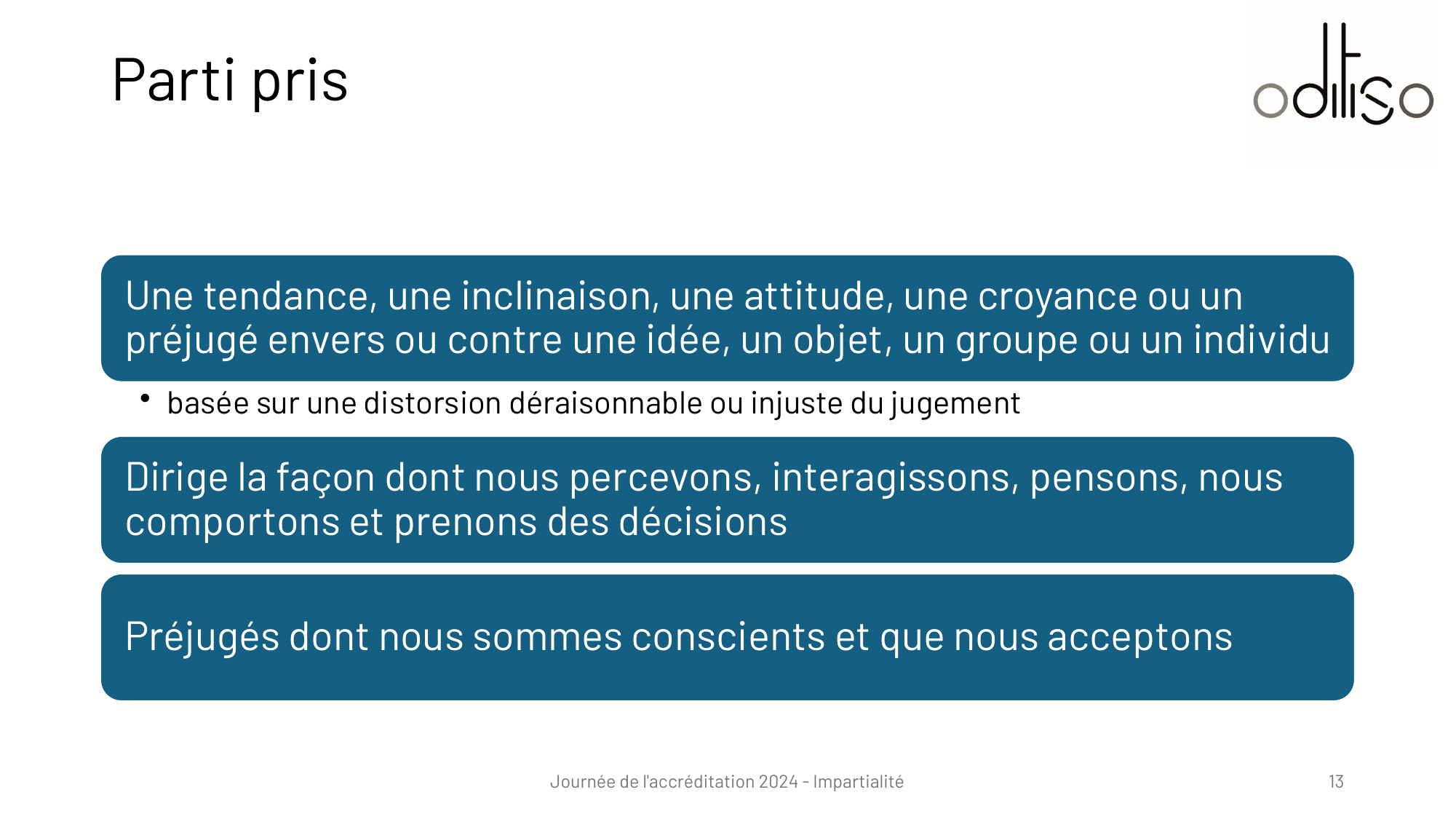

# Parti pris
Une tendance, une inclinaison, une attitude, une croyance ou un préjugé envers ou contre une idée, un objet, un groupe ou un individu
basée sur une distorsion déraisonnable ou injuste du jugement
Dirige la façon dont nous percevons, interagissons, pensons, nous comportons et prenons des décisions
Préjugés dont nous sommes conscients et que nous acceptons
Journée de l'accréditation 2024 - Impartialité
13